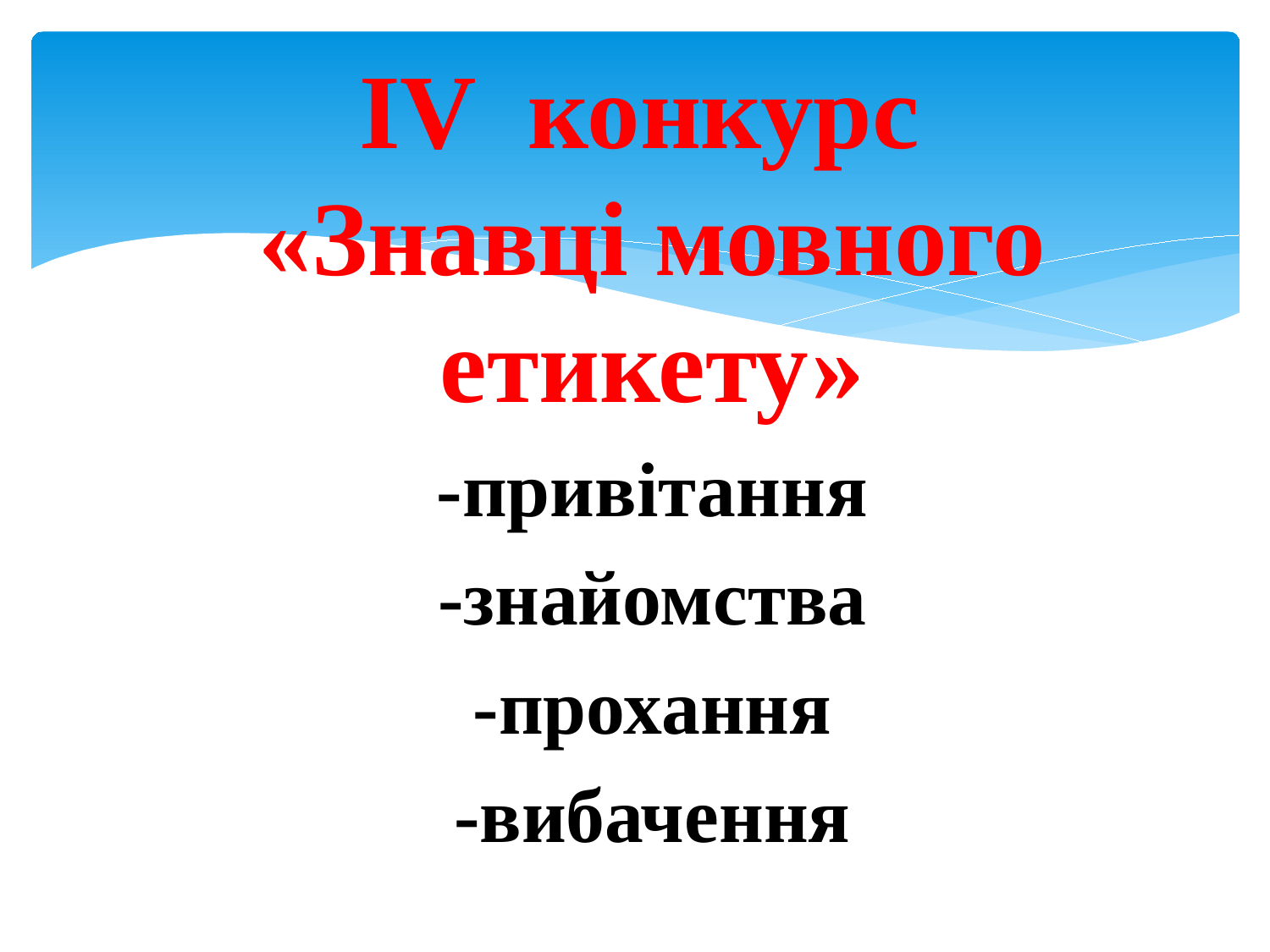

#
IV  конкурс
«Знавці мовного етикету»
-привітання
-знайомства
-прохання
-вибачення